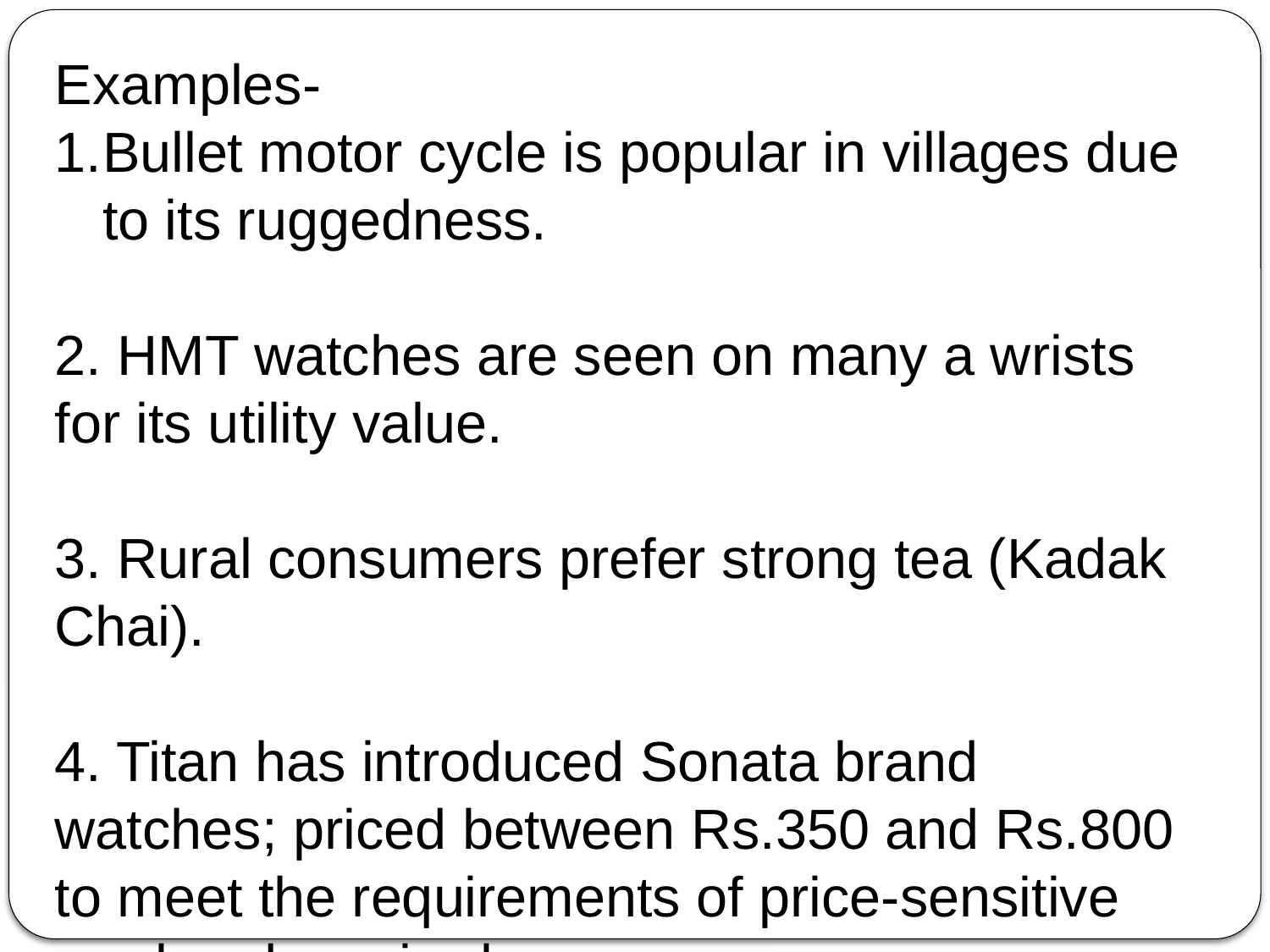

Examples-
Bullet motor cycle is popular in villages due to its ruggedness.

2. HMT watches are seen on many a wrists for its utility value.

3. Rural consumers prefer strong tea (Kadak Chai).

4. Titan has introduced Sonata brand watches; priced between Rs.350 and Rs.800 to meet the requirements of price-sensitive rural and semi-urban consumers.